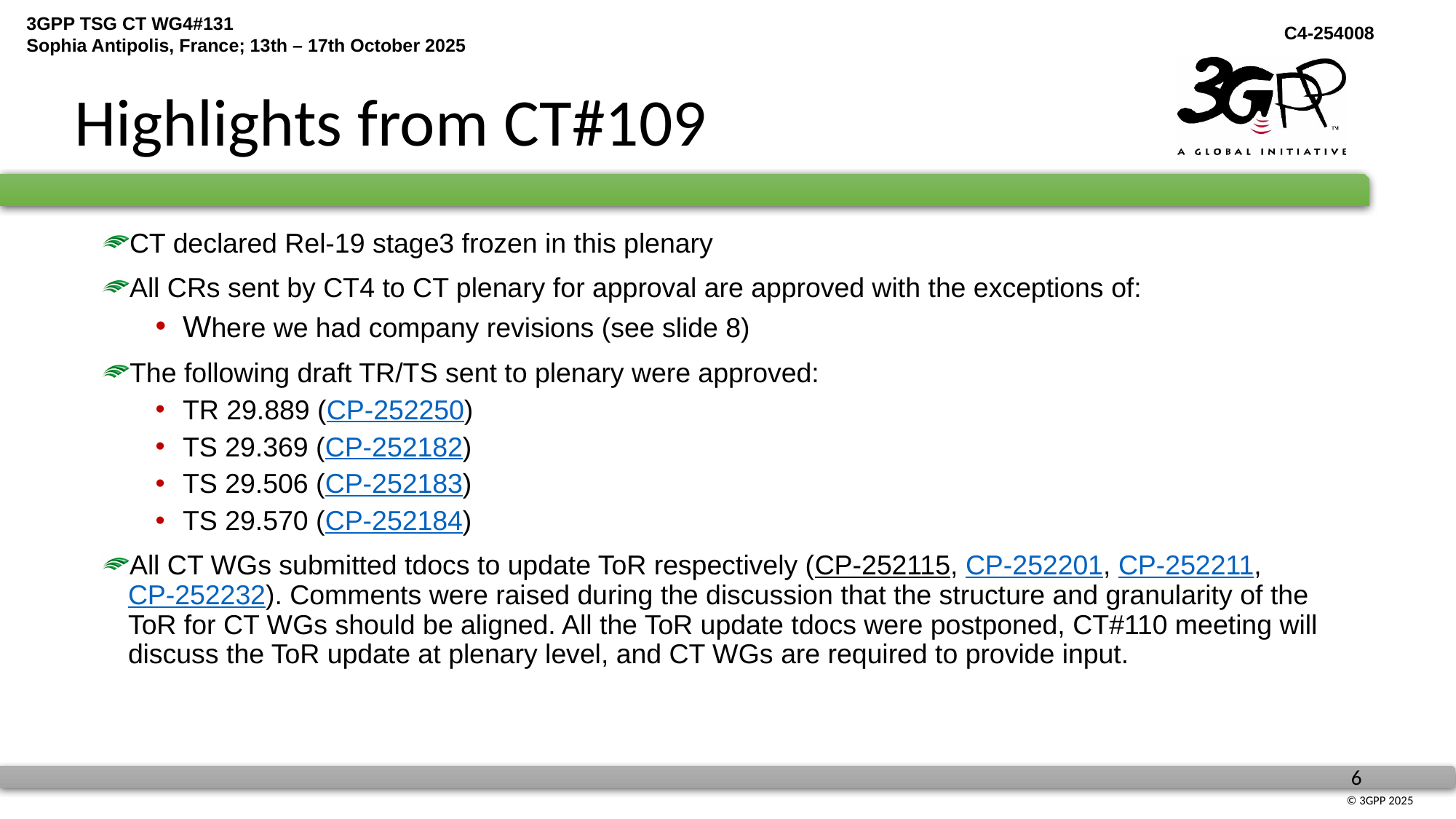

# Highlights from CT#109
CT declared Rel-19 stage3 frozen in this plenary
All CRs sent by CT4 to CT plenary for approval are approved with the exceptions of:
Where we had company revisions (see slide 8)
The following draft TR/TS sent to plenary were approved:
TR 29.889 (CP-252250)
TS 29.369 (CP-252182)
TS 29.506 (CP-252183)
TS 29.570 (CP-252184)
All CT WGs submitted tdocs to update ToR respectively (CP-252115, CP-252201, CP-252211, CP-252232). Comments were raised during the discussion that the structure and granularity of the ToR for CT WGs should be aligned. All the ToR update tdocs were postponed, CT#110 meeting will discuss the ToR update at plenary level, and CT WGs are required to provide input.